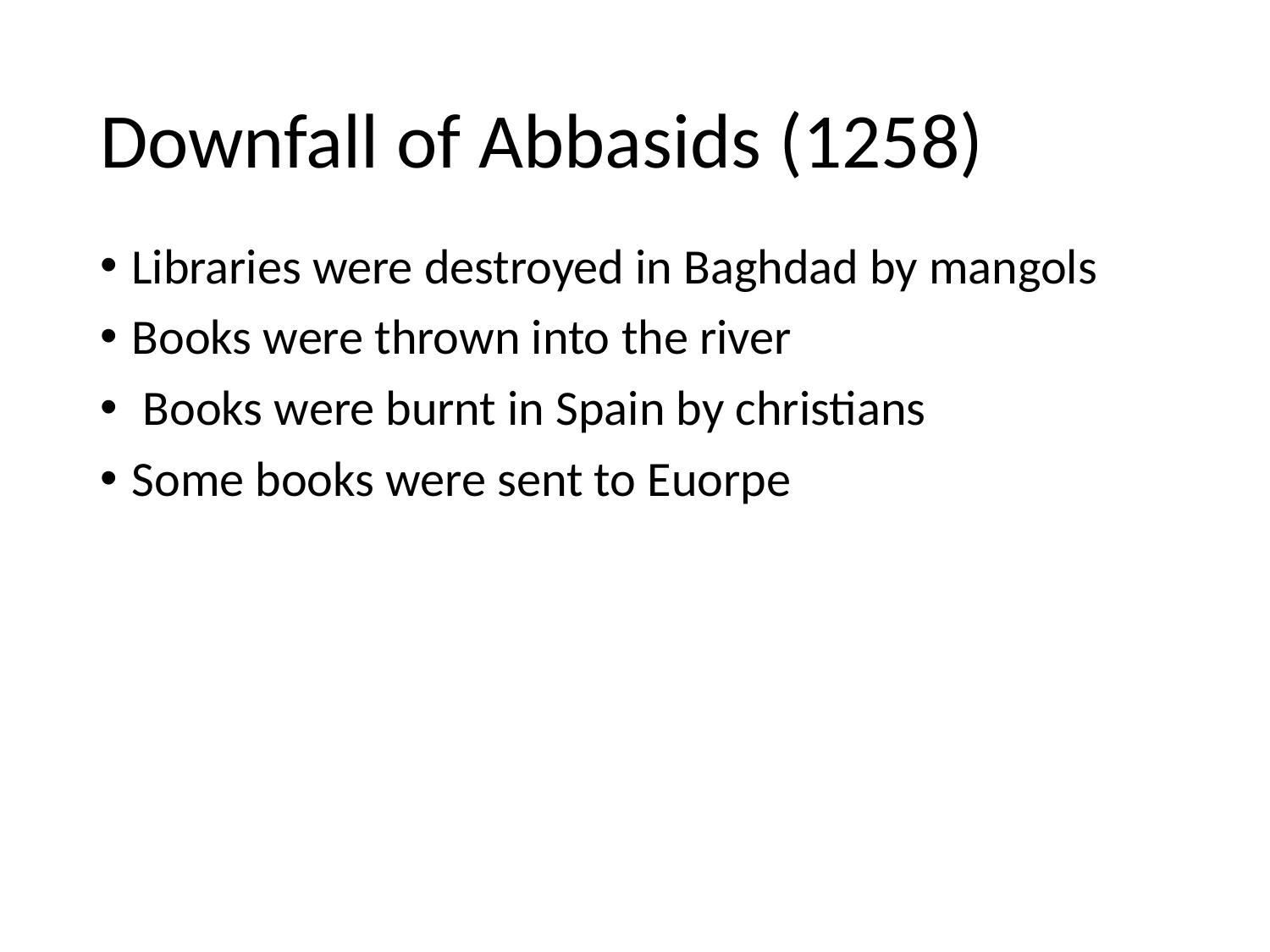

# Downfall of Abbasids (1258)
Libraries were destroyed in Baghdad by mangols
Books were thrown into the river
 Books were burnt in Spain by christians
Some books were sent to Euorpe